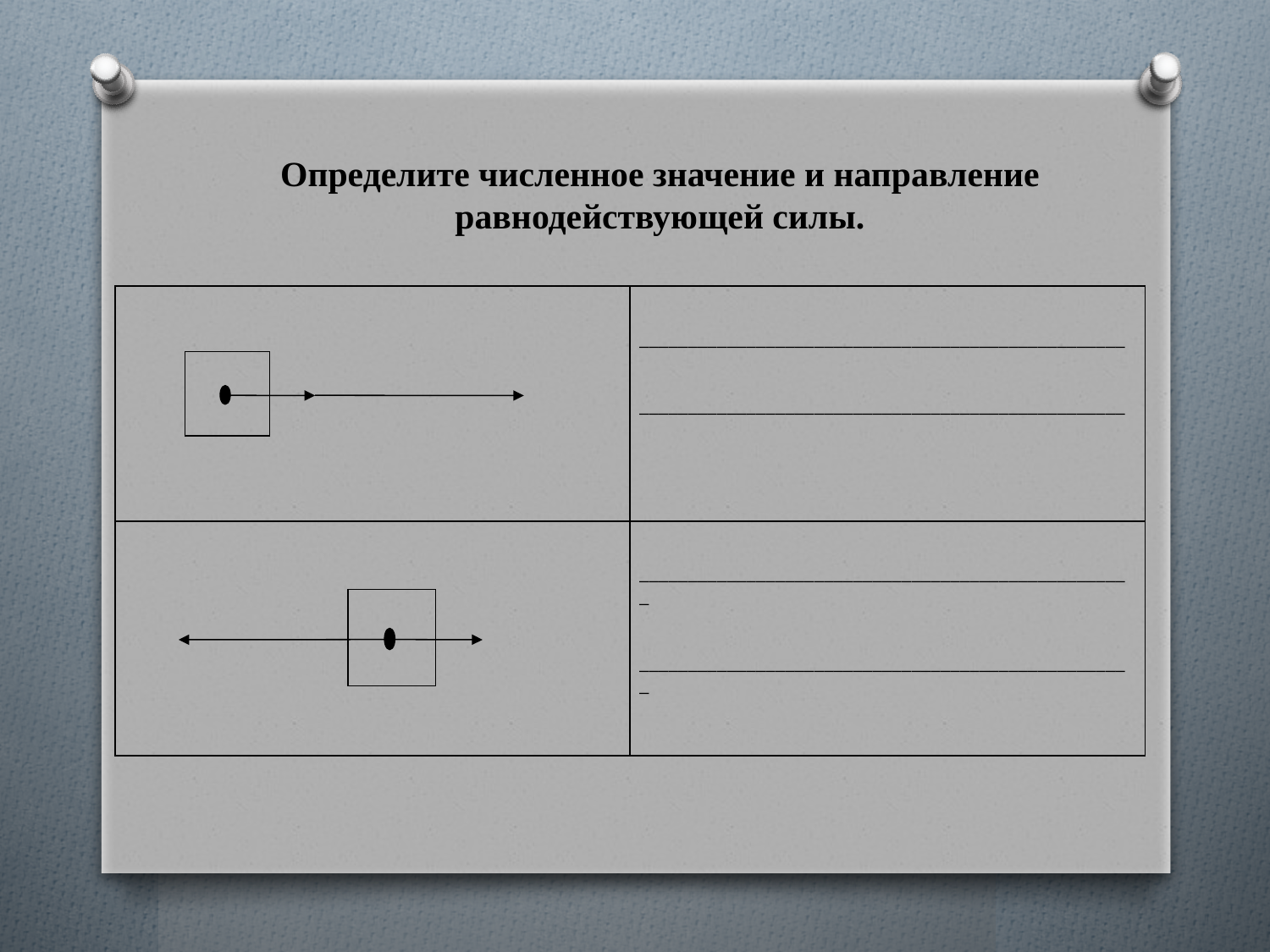

Определите численное значение и направление равнодействующей силы.
|  | \_\_\_\_\_\_\_\_\_\_\_\_\_\_\_\_\_\_\_\_\_\_\_\_\_\_\_\_\_\_\_\_\_\_\_\_\_\_\_\_\_\_\_\_\_\_\_\_\_\_ \_\_\_\_\_\_\_\_\_\_\_\_\_\_\_\_\_\_\_\_\_\_\_\_\_\_\_\_\_\_\_\_\_\_\_\_\_\_\_\_\_\_\_\_\_\_\_\_\_\_ |
| --- | --- |
|  | \_\_\_\_\_\_\_\_\_\_\_\_\_\_\_\_\_\_\_\_\_\_\_\_\_\_\_\_\_\_\_\_\_\_\_\_\_\_\_\_\_\_\_\_\_\_\_\_\_\_\_ \_\_\_\_\_\_\_\_\_\_\_\_\_\_\_\_\_\_\_\_\_\_\_\_\_\_\_\_\_\_\_\_\_\_\_\_\_\_\_\_\_\_\_\_\_\_\_\_\_\_\_ |